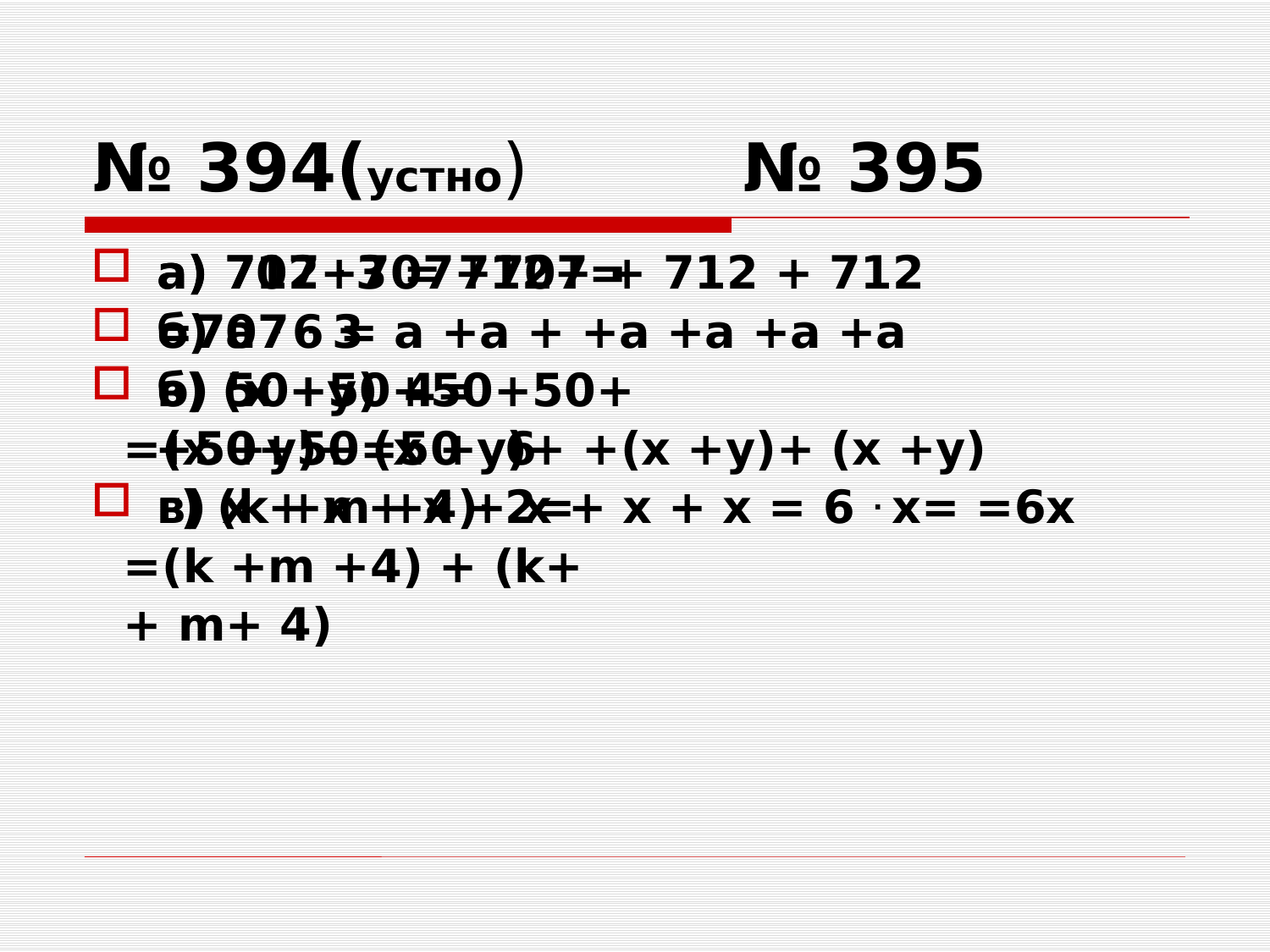

# № 394(устно)          № 395
а) 707+707+707=
    =707 . 3
б) 50+50+50+50+
    +50+50=50 . 6
в) х + х + х + х + х + х = 6 . х= =6х
а) 712 . 3 = 712+ + 712 + 712
б) а . 6 = а +а + +а +а +а +а
в) (х +у). 4=
  =(х +у)+ (х +у)+ +(х +у)+ (х +у)
г) (k +m +4). 2=
  =(k +m +4) + (k+
  + m+ 4)